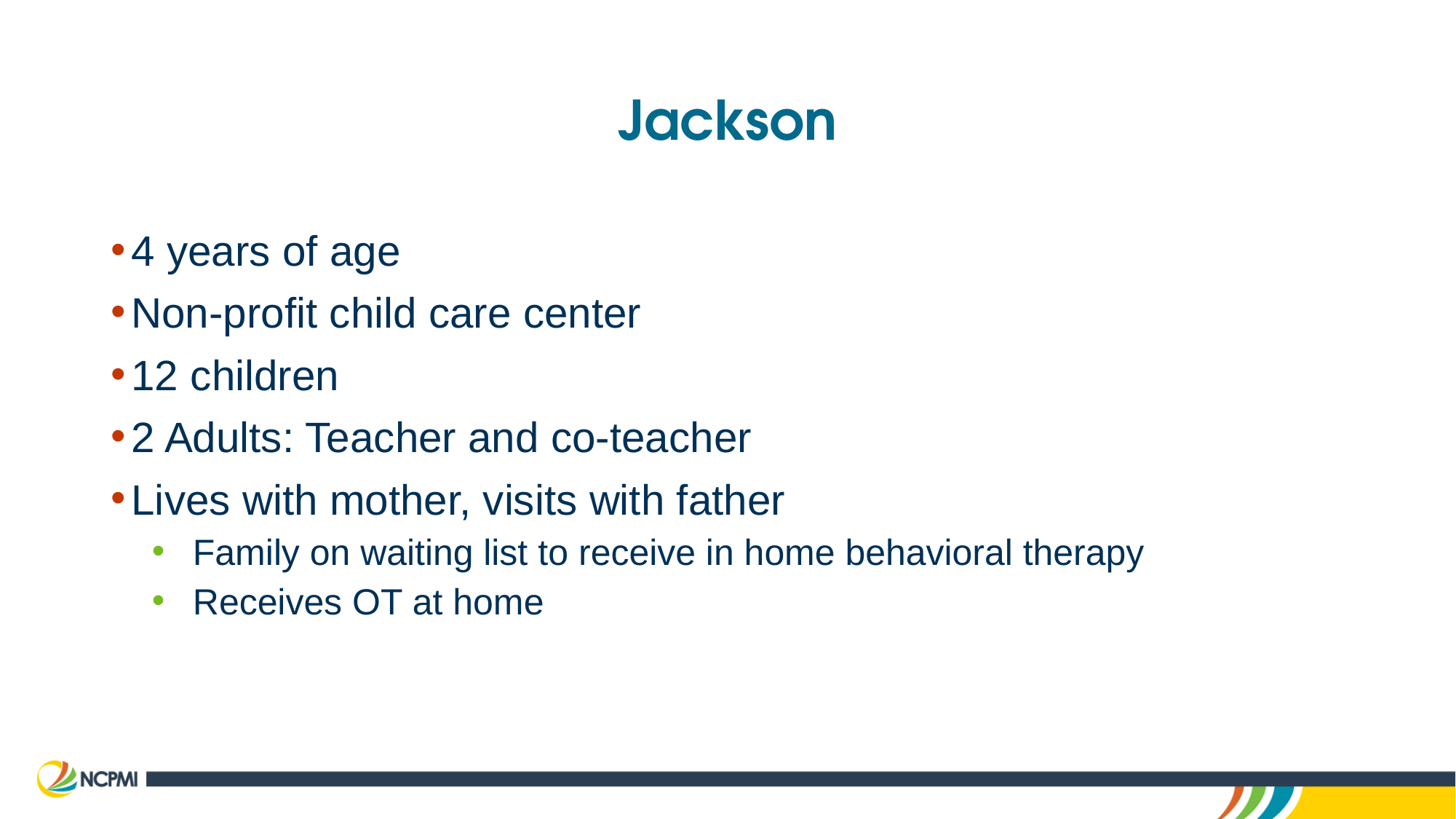

# Jackson
4 years of age
Non-profit child care center
12 children
2 Adults: Teacher and co-teacher
Lives with mother, visits with father
Family on waiting list to receive in home behavioral therapy
Receives OT at home